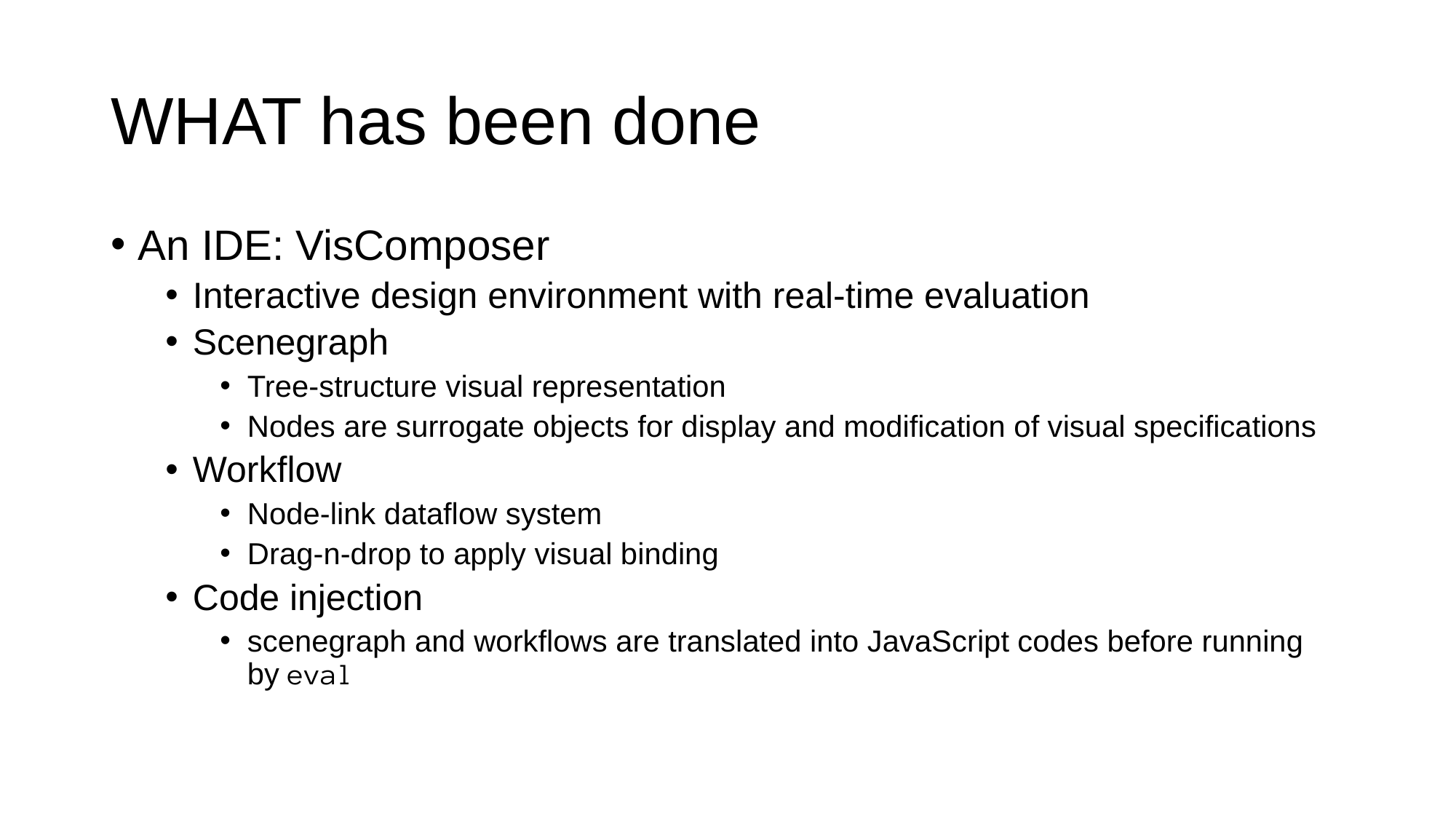

# WHAT has been done
An IDE: VisComposer
Interactive design environment with real-time evaluation
Scenegraph
Tree-structure visual representation
Nodes are surrogate objects for display and modification of visual specifications
Workflow
Node-link dataflow system
Drag-n-drop to apply visual binding
Code injection
scenegraph and workflows are translated into JavaScript codes before running by eval